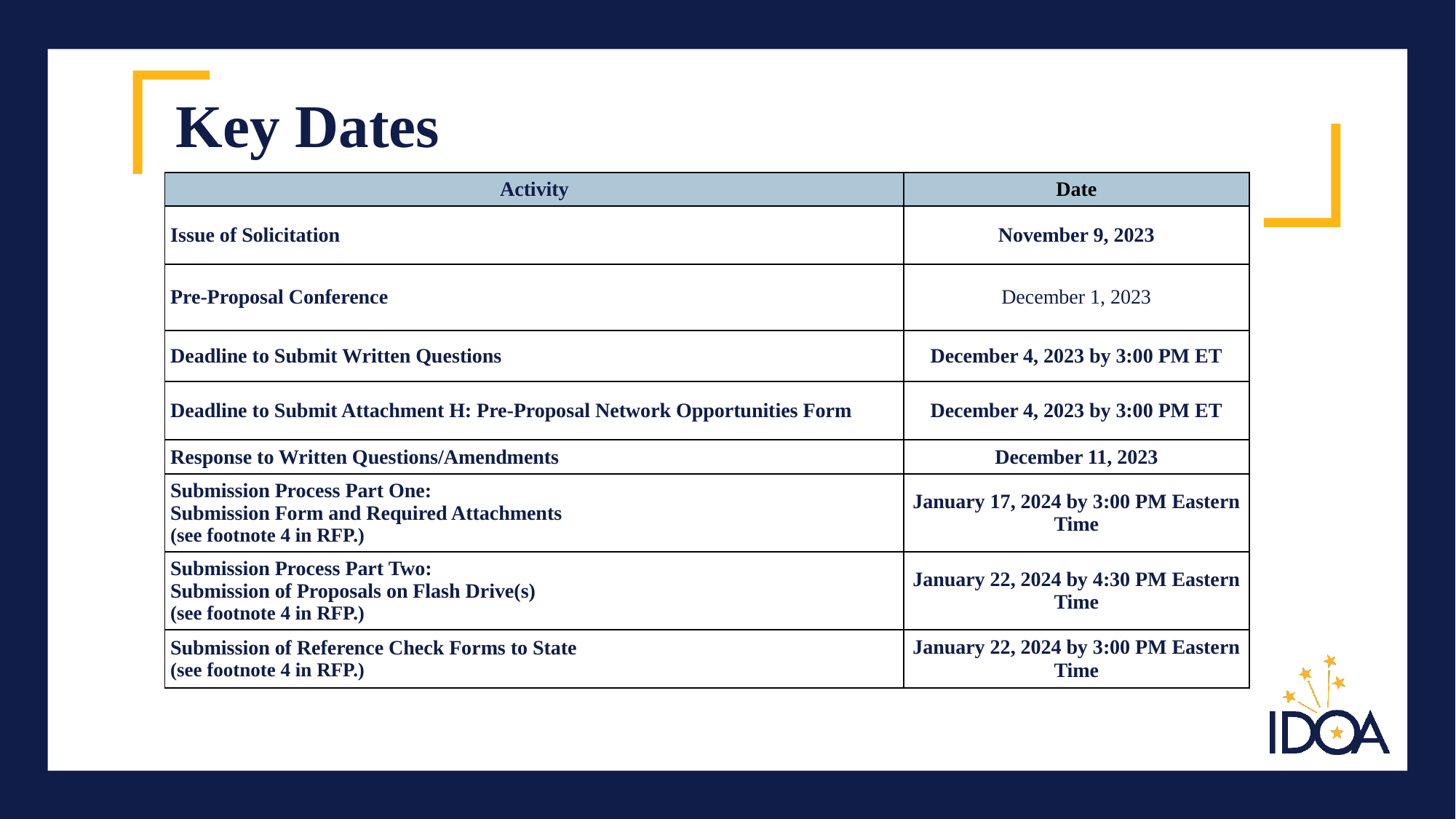

# Key Dates
| Activity | Date |
| --- | --- |
| Issue of Solicitation | November 9, 2023 |
| Pre-Proposal Conference | December 1, 2023 |
| Deadline to Submit Written Questions | December 4, 2023 by 3:00 PM ET |
| Deadline to Submit Attachment H: Pre-Proposal Network Opportunities Form | December 4, 2023 by 3:00 PM ET |
| Response to Written Questions/Amendments | December 11, 2023 |
| Submission Process Part One: Submission Form and Required Attachments (see footnote 4 in RFP.) | January 17, 2024 by 3:00 PM Eastern Time |
| Submission Process Part Two: Submission of Proposals on Flash Drive(s) (see footnote 4 in RFP.) | January 22, 2024 by 4:30 PM Eastern Time |
| Submission of Reference Check Forms to State (see footnote 4 in RFP.) | January 22, 2024 by 3:00 PM Eastern Time |